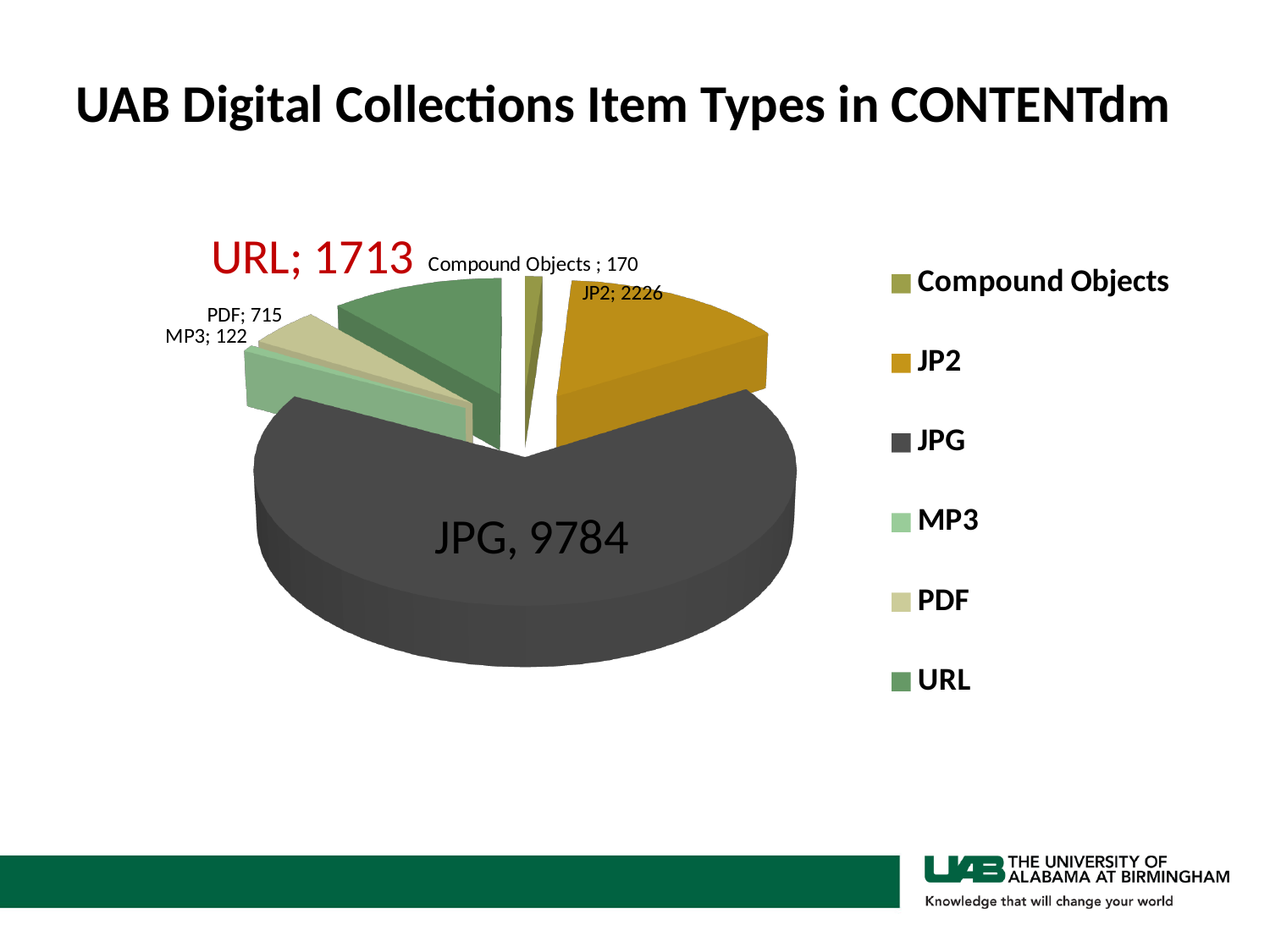

# UAB Digital Collections Item Types in CONTENTdm

[unsupported chart]